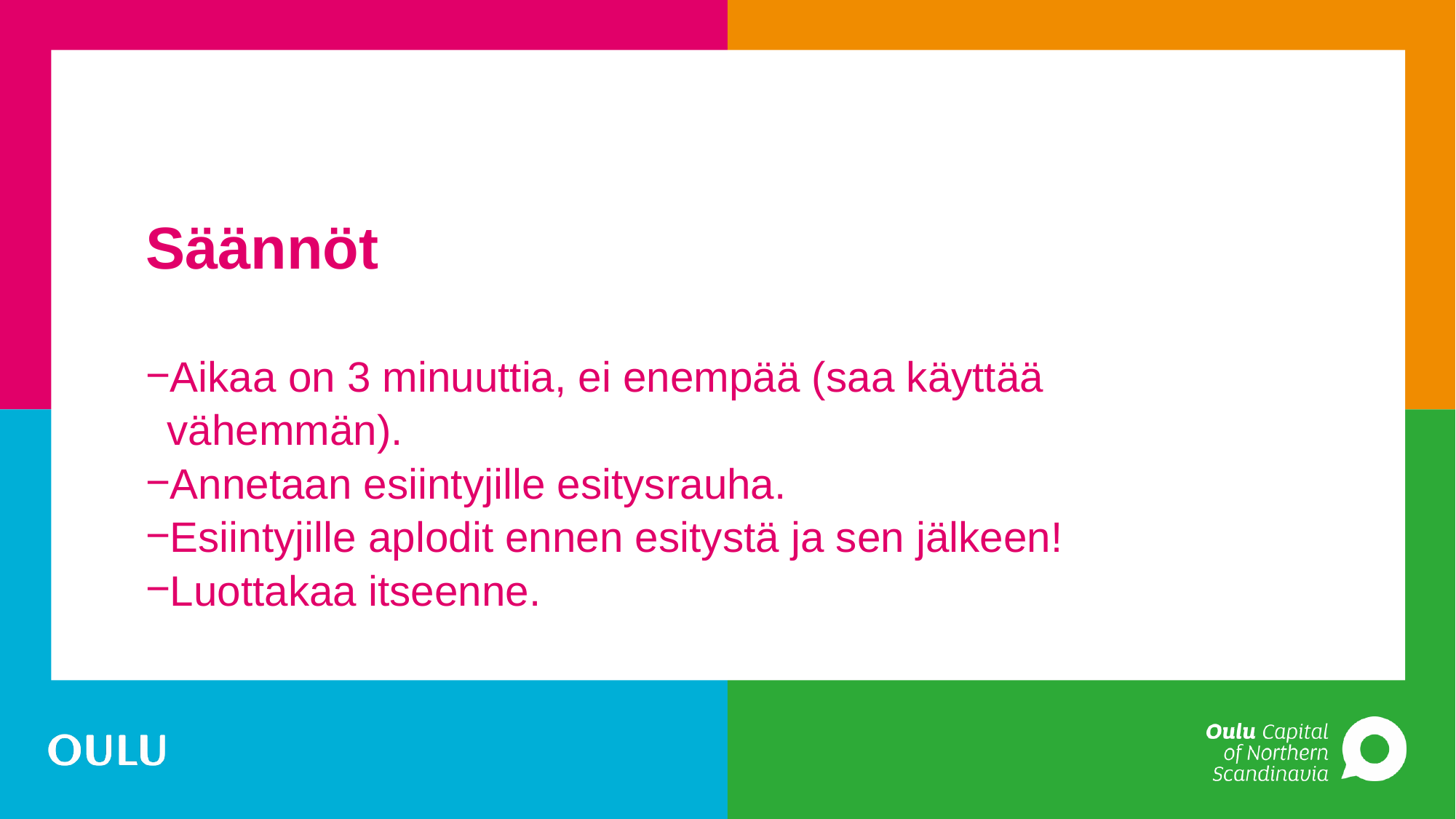

#
Säännöt
Aikaa on 3 minuuttia, ei enempää (saa käyttää vähemmän).
Annetaan esiintyjille esitysrauha.
Esiintyjille aplodit ennen esitystä ja sen jälkeen!
Luottakaa itseenne.